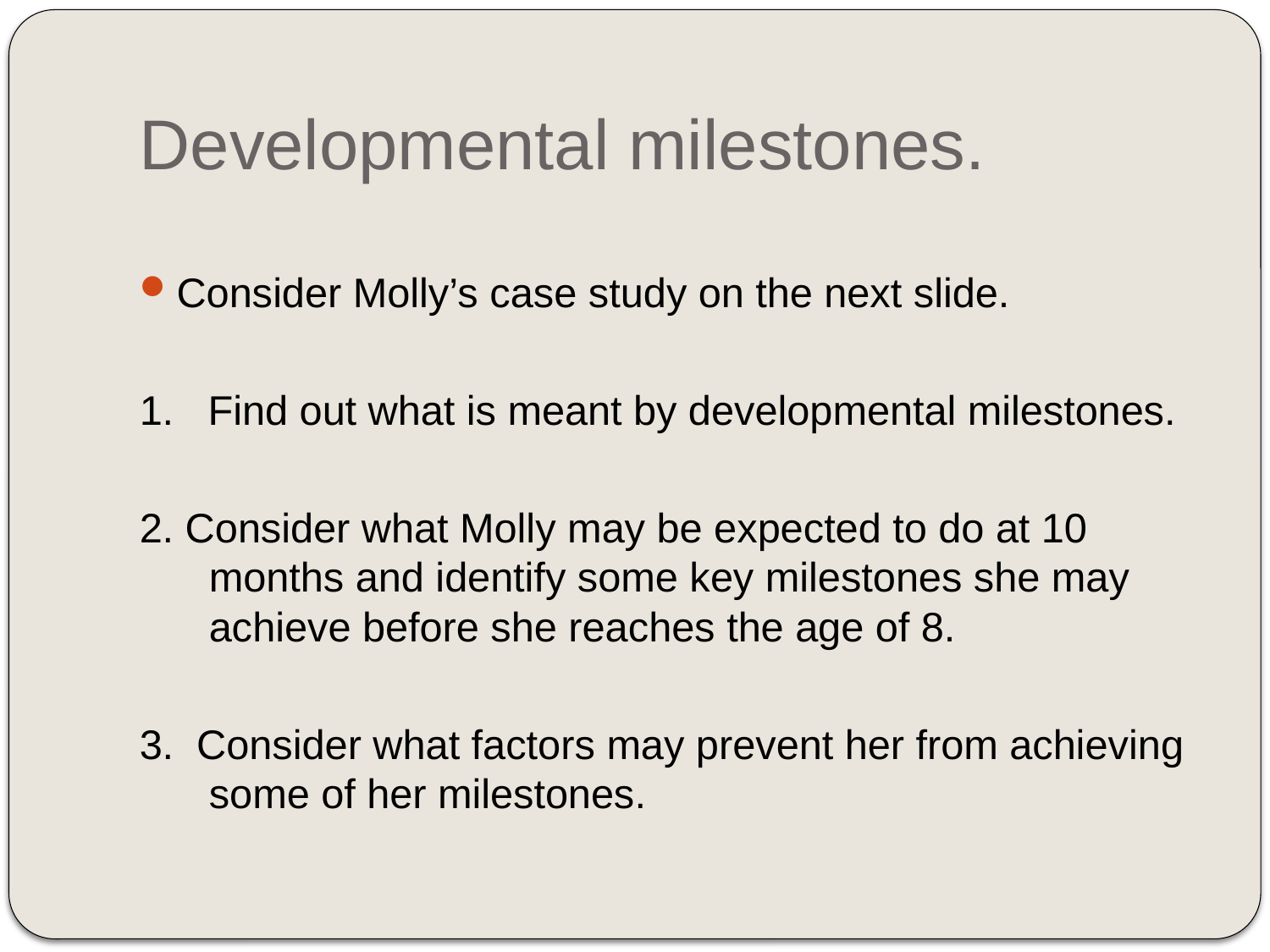

# Developmental milestones.

Consider Molly’s case study on the next slide.

1.   Find out what is meant by developmental milestones.

2. Consider what Molly may be expected to do at 10 months and identify some key milestones she may achieve before she reaches the age of 8.

3.  Consider what factors may prevent her from achieving some of her milestones.